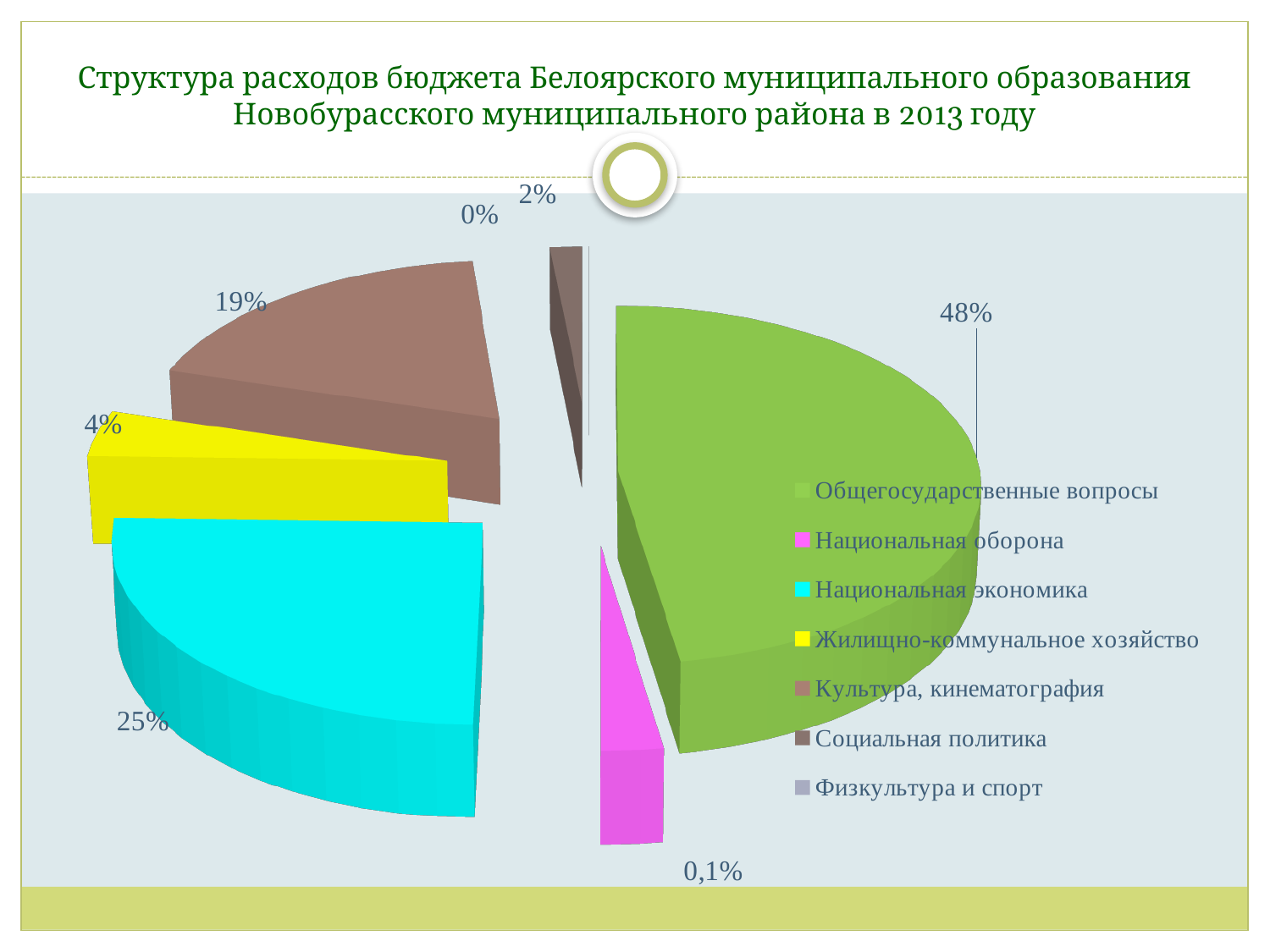

# Структура расходов бюджета Белоярского муниципального образования Новобурасского муниципального района в 2013 году

[unsupported chart]